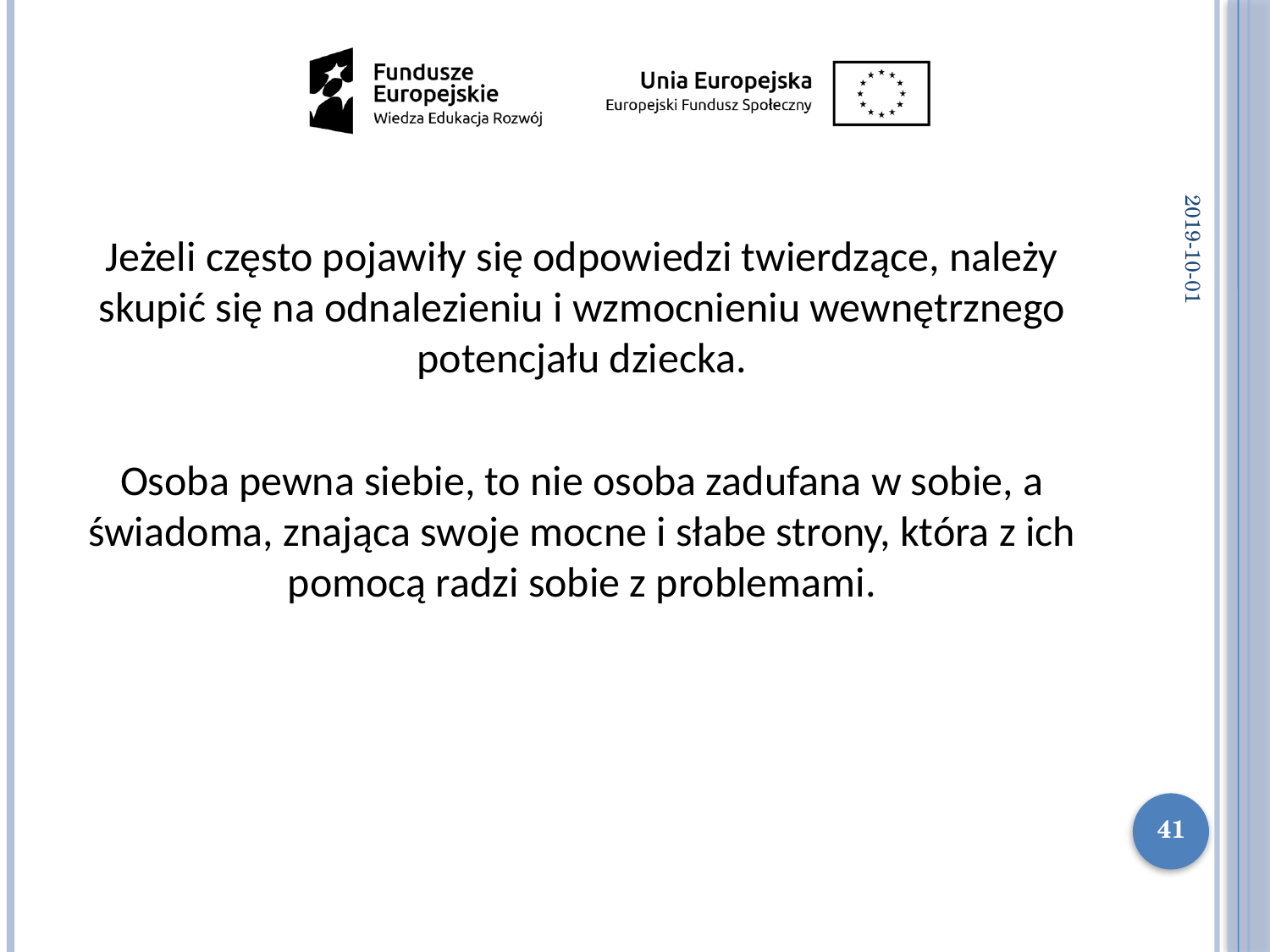

2019-10-01
Jeżeli często pojawiły się odpowiedzi twierdzące, należy skupić się na odnalezieniu i wzmocnieniu wewnętrznego potencjału dziecka.

Osoba pewna siebie, to nie osoba zadufana w sobie, a świadoma, znająca swoje mocne i słabe strony, która z ich pomocą radzi sobie z problemami.

41